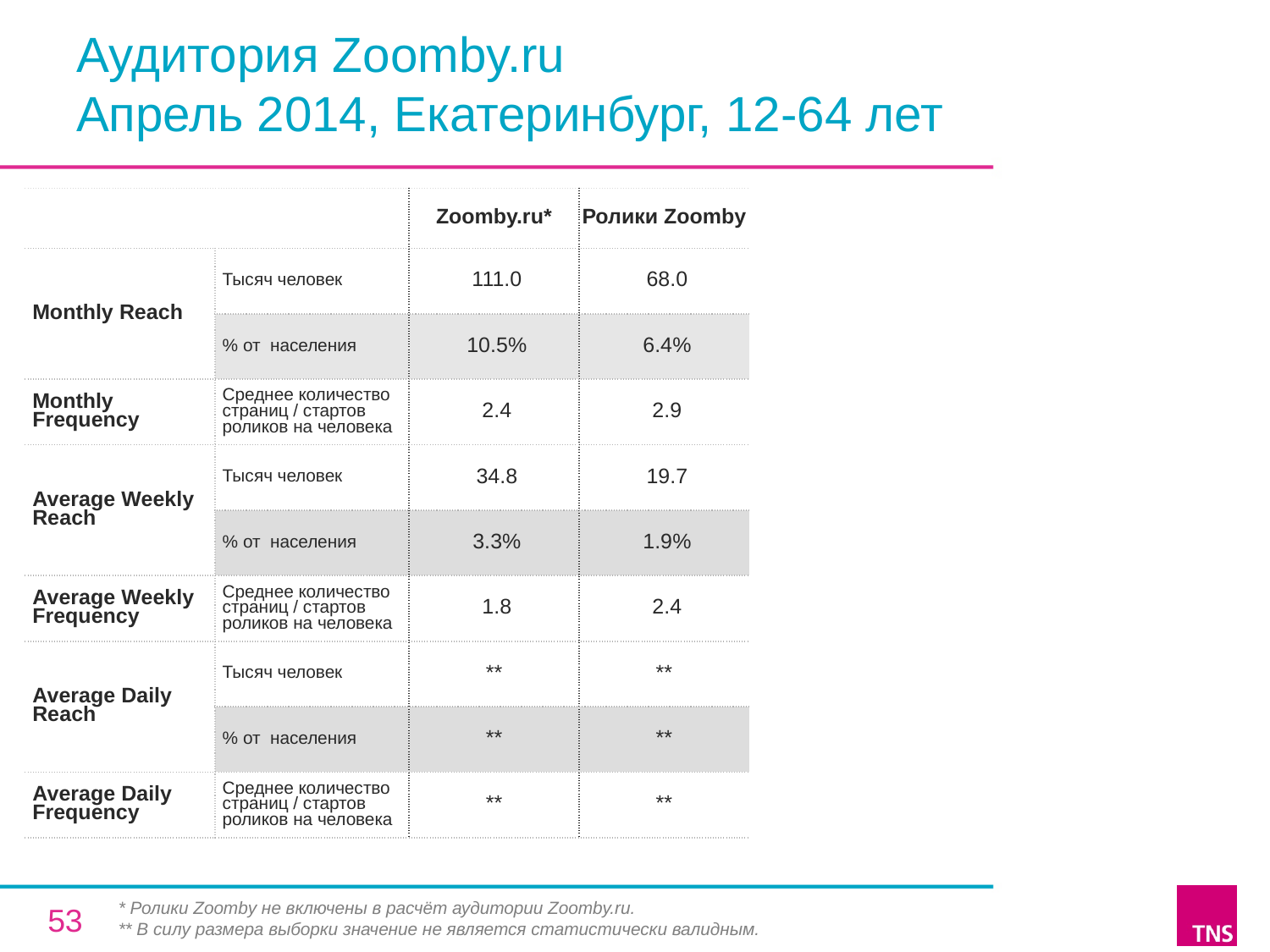

# Аудитория Zoomby.ru Апрель 2014, Екатеринбург, 12-64 лет
|  |  | Zoomby.ru\* | Ролики Zoomby |
| --- | --- | --- | --- |
| Monthly Reach | Тысяч человек | 111.0 | 68.0 |
|  | % от населения | 10.5% | 6.4% |
| Monthly Frequency | Среднее количество страниц / стартов роликов на человека | 2.4 | 2.9 |
| Average Weekly Reach | Тысяч человек | 34.8 | 19.7 |
|  | % от населения | 3.3% | 1.9% |
| Average Weekly Frequency | Среднее количество страниц / стартов роликов на человека | 1.8 | 2.4 |
| Average Daily Reach | Тысяч человек | \*\* | \*\* |
|  | % от населения | \*\* | \*\* |
| Average Daily Frequency | Среднее количество страниц / стартов роликов на человека | \*\* | \*\* |
* Ролики Zoomby не включены в расчёт аудитории Zoomby.ru.
** В силу размера выборки значение не является статистически валидным.
53